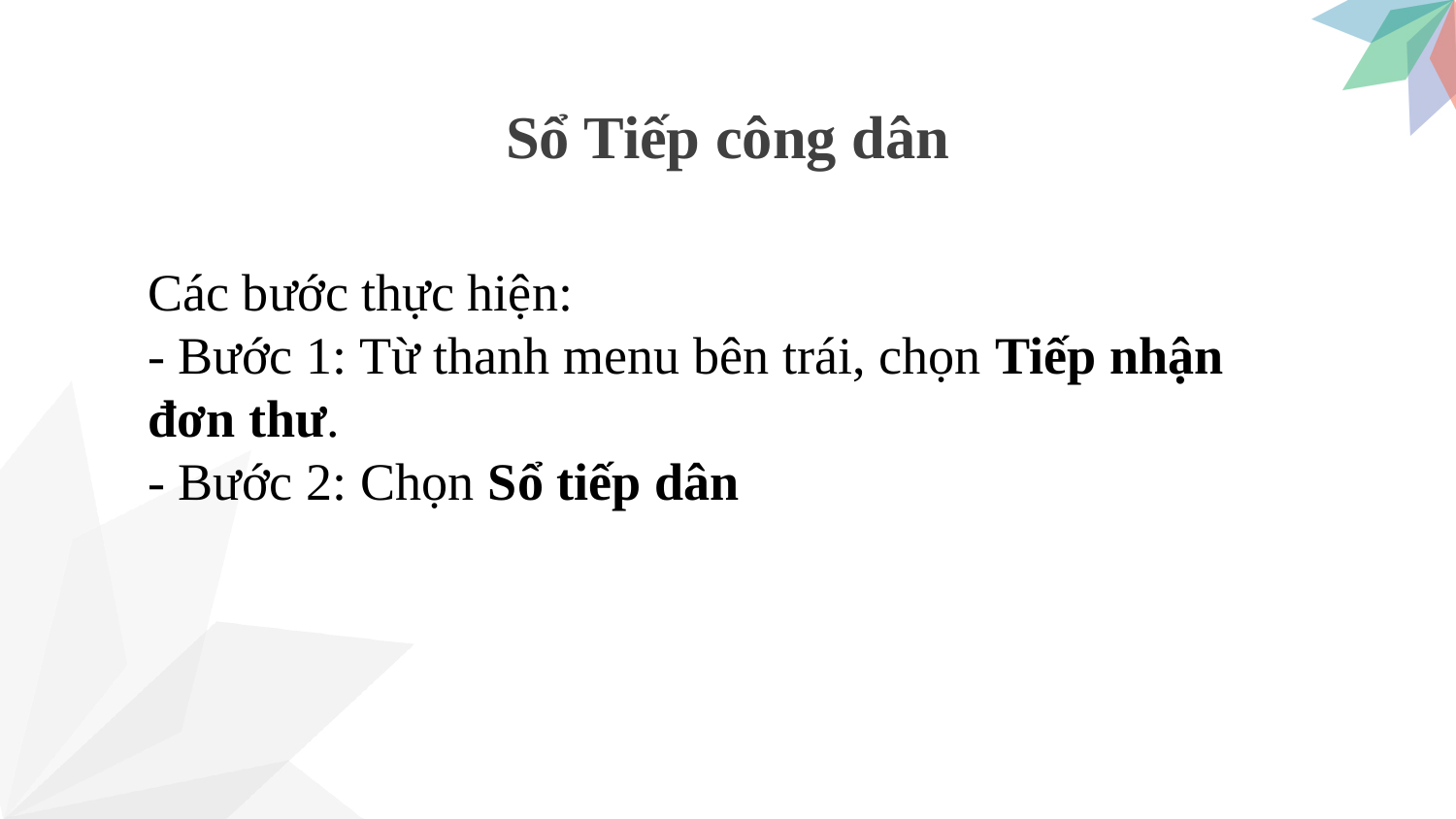

Sổ Tiếp công dân
Các bước thực hiện:
- Bước 1: Từ thanh menu bên trái, chọn Tiếp nhận đơn thư.
- Bước 2: Chọn Sổ tiếp dân